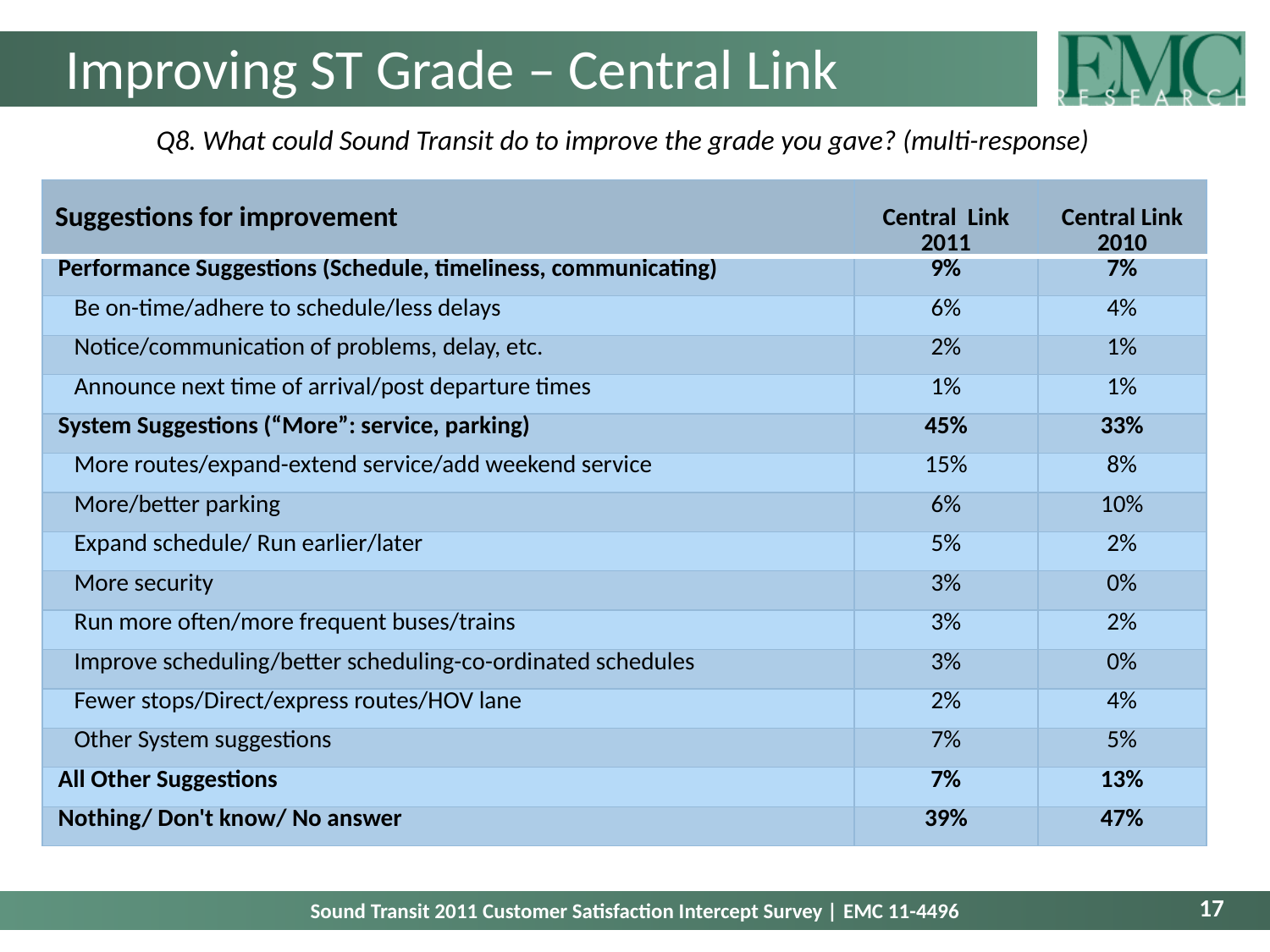

# Improving ST Grade – Central Link
Q8. What could Sound Transit do to improve the grade you gave? (multi-response)
| Suggestions for improvement | Central Link 2011 | Central Link 2010 |
| --- | --- | --- |
| Performance Suggestions (Schedule, timeliness, communicating) | 9% | 7% |
| Be on-time/adhere to schedule/less delays | 6% | 4% |
| Notice/communication of problems, delay, etc. | 2% | 1% |
| Announce next time of arrival/post departure times | 1% | 1% |
| System Suggestions (“More”: service, parking) | 45% | 33% |
| More routes/expand-extend service/add weekend service | 15% | 8% |
| More/better parking | 6% | 10% |
| Expand schedule/ Run earlier/later | 5% | 2% |
| More security | 3% | 0% |
| Run more often/more frequent buses/trains | 3% | 2% |
| Improve scheduling/better scheduling-co-ordinated schedules | 3% | 0% |
| Fewer stops/Direct/express routes/HOV lane | 2% | 4% |
| Other System suggestions | 7% | 5% |
| All Other Suggestions | 7% | 13% |
| Nothing/ Don't know/ No answer | 39% | 47% |